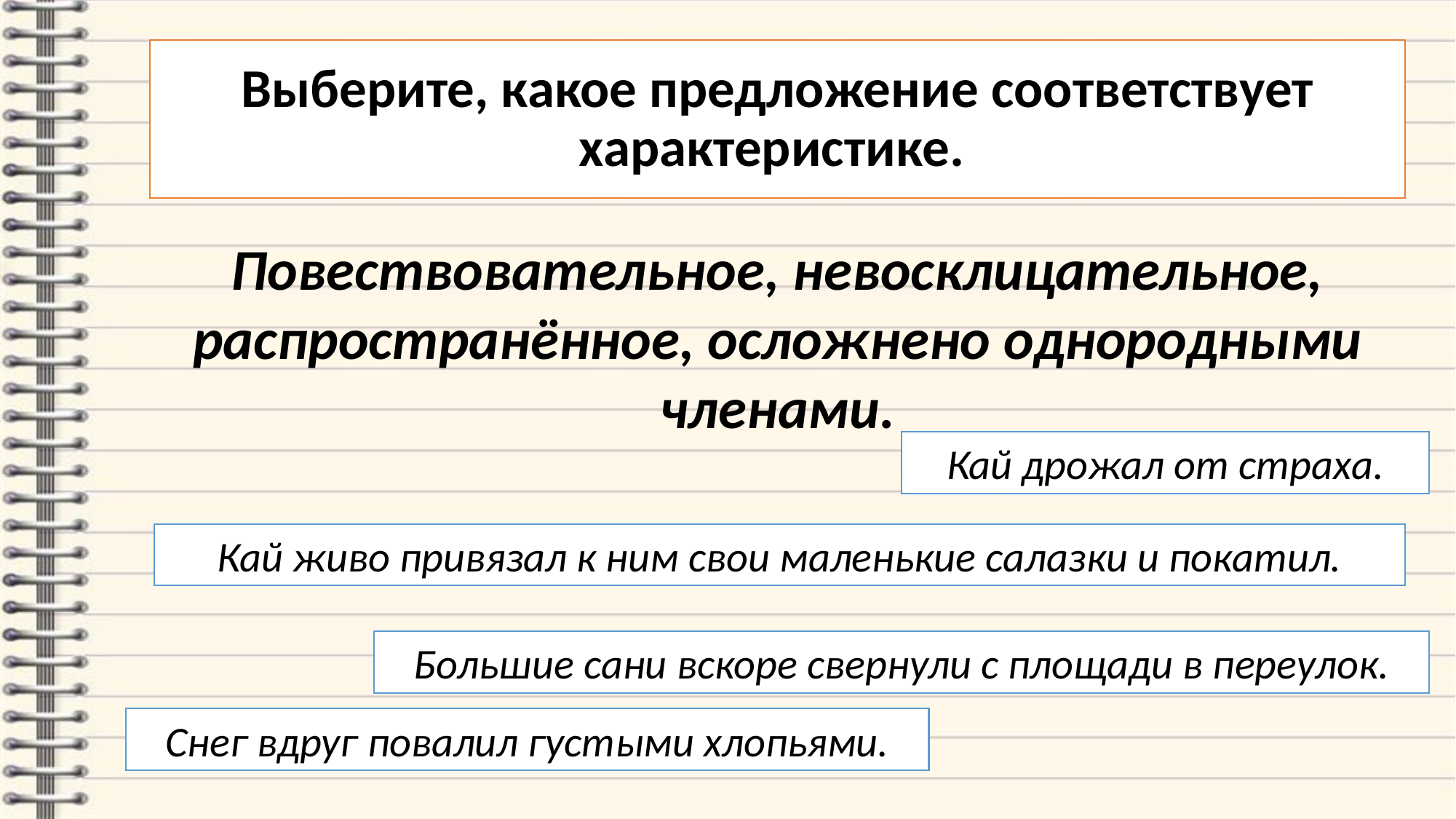

# Выберите, какое предложение соответствует характеристике.
Повествовательное, невосклицательное, распространённое, осложнено однородными членами.
Кай дрожал от страха.
Кай живо привязал к ним свои маленькие салазки и покатил.
Большие сани вскоре свернули с площади в переулок.
Снег вдруг повалил густыми хлопьями.